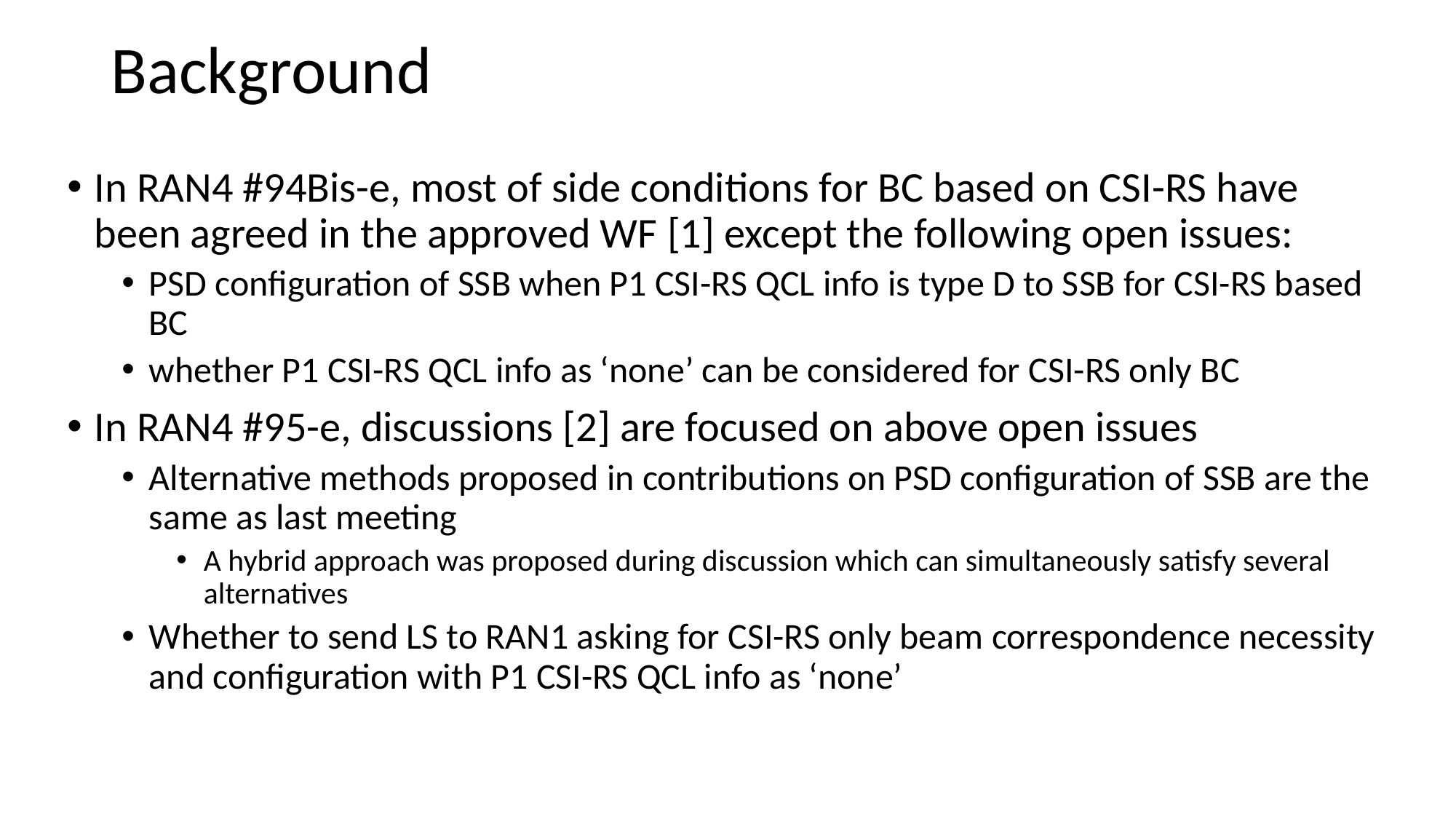

Background
In RAN4 #94Bis-e, most of side conditions for BC based on CSI-RS have been agreed in the approved WF [1] except the following open issues:
PSD configuration of SSB when P1 CSI-RS QCL info is type D to SSB for CSI-RS based BC
whether P1 CSI-RS QCL info as ‘none’ can be considered for CSI-RS only BC
In RAN4 #95-e, discussions [2] are focused on above open issues
Alternative methods proposed in contributions on PSD configuration of SSB are the same as last meeting
A hybrid approach was proposed during discussion which can simultaneously satisfy several alternatives
Whether to send LS to RAN1 asking for CSI-RS only beam correspondence necessity and configuration with P1 CSI-RS QCL info as ‘none’